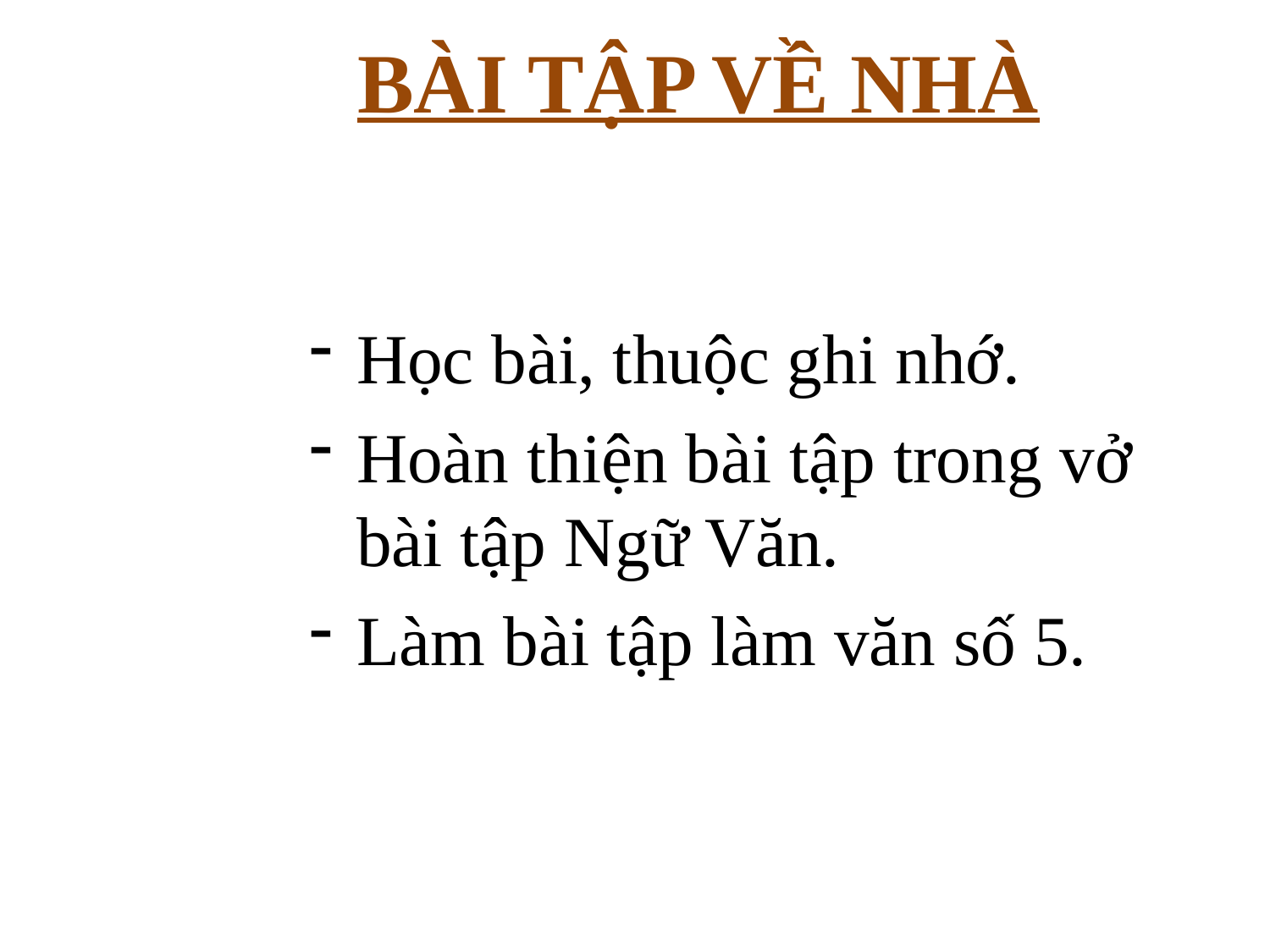

# BÀI TẬP VỀ NHÀ
Học bài, thuộc ghi nhớ.
Hoàn thiện bài tập trong vở bài tập Ngữ Văn.
Làm bài tập làm văn số 5.